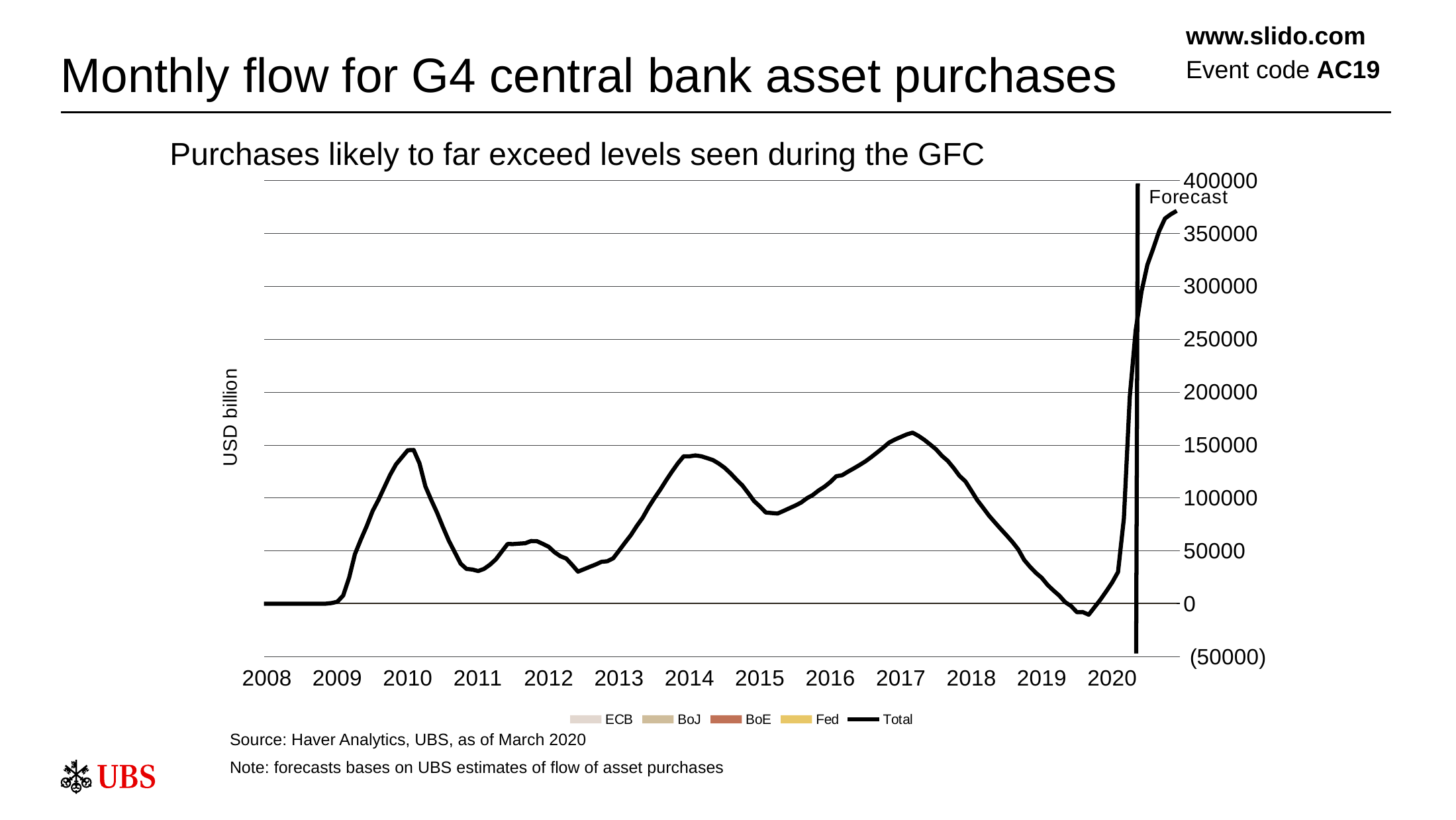

# Monthly flow for G4 central bank asset purchases
www.slido.com
Event code AC19
Purchases likely to far exceed levels seen during the GFC

### Chart

| Category | ECB | BoJ | BoE | Fed |  |  | Total |
|---|---|---|---|---|---|---|---|
| 39113 | 0.0 | 0.0 | 0.0 | 0.0 | None | None | 0.0 |
| 39141 | 0.0 | 0.0 | 0.0 | 0.0 | None | None | 0.0 |
| 39172 | 0.0 | 0.0 | 0.0 | 0.0 | None | None | 0.0 |
| 39202 | 0.0 | 0.0 | 0.0 | 0.0 | None | None | 0.0 |
| 39233 | 0.0 | 0.0 | 0.0 | 0.0 | None | None | 0.0 |
| 39263 | 0.0 | 0.0 | 0.0 | 0.0 | None | None | 0.0 |
| 39294 | 0.0 | 0.0 | 0.0 | 0.0 | None | None | 0.0 |
| 39325 | 0.0 | 0.0 | 0.0 | 0.0 | None | None | 0.0 |
| 39355 | 0.0 | 0.0 | 0.0 | 0.0 | None | None | 0.0 |
| 39386 | 0.0 | 0.0 | 0.0 | 0.0 | None | None | 0.0 |
| 39416 | 0.0 | 0.0 | 0.0 | 0.0 | None | None | 0.0 |
| 39447 | 0.0 | 0.0 | 0.0 | 0.0 | None | None | 0.0 |
| 39478 | 0.0 | 0.0 | 0.0 | 0.0 | None | None | 0.0 |
| 39507 | 0.0 | 0.0 | 0.0 | 0.0 | None | None | 0.0 |
| 39538 | 0.0 | 0.0 | 0.0 | 0.0 | None | None | 0.0 |
| 39568 | 0.0 | 0.0 | 0.0 | 0.0 | None | None | 0.0 |
| 39599 | 0.0 | 0.0 | 0.0 | 0.0 | None | None | 0.0 |
| 39629 | 0.0 | 0.0 | 0.0 | 0.0 | None | None | 0.0 |
| 39660 | 0.0 | 0.0 | 0.0 | 0.0 | None | None | 0.0 |
| 39691 | 0.0 | 0.0 | 0.0 | 0.0 | None | None | 0.0 |
| 39721 | 0.0 | 0.0 | 0.0 | 0.0 | None | None | 0.0 |
| 39752 | 0.0 | 0.0 | 0.0 | 0.0 | None | None | 0.0 |
| 39782 | 0.0 | 0.0 | 0.0 | 0.0 | None | None | 0.0 |
| 39813 | 583.4166666666666 | 583.4166666666666 | 583.4166666666666 | 583.4166666666666 | None | None | 583.4166666666666 |
| 39844 | 1853.5833333333333 | 1853.5833333333333 | 1853.5833333333333 | 1853.5833333333333 | None | None | 1853.5833333333333 |
| 39872 | 7758.166666666667 | 7758.166666666667 | 7758.166666666667 | 7758.166666666667 | None | None | 7758.166666666667 |
| 39903 | 24372.032752432227 | 24372.032752432227 | 24372.032752432227 | 22722.25 | None | None | 24372.032752432227 |
| 39933 | 46826.57410646097 | 46826.57410646097 | 46826.57410646097 | 41227.5 | None | None | 46826.57410646097 |
| 39964 | 60590.85170436414 | 60590.85170436414 | 60590.85170436414 | 51568.25 | None | None | 60590.85170436414 |
| 39994 | 73305.31833557562 | 73305.31833557562 | 73305.31833557562 | 60701.333333333336 | None | None | 73305.31833557562 |
| 40025 | 87477.52674391032 | 87477.52674391032 | 87477.52674391032 | 71327.75 | None | None | 87477.52674391032 |
| 40056 | 98067.888336383 | 98067.888336383 | 100898.85041680597 | 83042.16666666667 | None | None | 98067.888336383 |
| 40086 | 109978.19890333127 | 109978.19890333127 | 112078.59579171074 | 92006.08333333333 | None | None | 109978.19890333127 |
| 40117 | 121822.5788781356 | 121822.5788781356 | 123045.11704677147 | 100133.33333333333 | None | None | 121822.5788781356 |
| 40147 | 131720.01559796213 | 131720.01559796213 | 132018.63641053357 | 107924.83333333333 | None | None | 131720.01559796213 |
| 40178 | 138411.87913732047 | 138411.87913732047 | 137424.34627955995 | 112424.41666666667 | None | None | 138411.87913732047 |
| 40209 | 145083.6024293513 | 145083.6024293513 | 142967.42061698722 | 116595.75 | None | None | 145083.6024293513 |
| 40237 | 145306.0499318564 | 145306.0499318564 | 142497.9466383247 | 116159.58333333333 | None | None | 145306.0499318564 |
| 40268 | 132595.36735206688 | 132595.36735206688 | 129073.52912771466 | 104424.58333333333 | None | None | 132595.36735206688 |
| 40298 | 110896.00452931215 | 110896.00452931215 | 20689.811417394074 | 85919.33333333333 | None | None | 110896.00452931215 |
| 40329 | 97993.67388645932 | 97993.67388645932 | 17265.552718452735 | 75578.58333333333 | None | None | 97993.67388645932 |
| 40359 | 85936.85485348736 | 85936.85485348736 | 80122.65938515546 | 66445.5 | None | None | 85936.85485348736 |
| 40390 | 72346.27297536746 | 72346.27297536746 | 10131.112684535823 | 55819.083333333336 | None | None | 72346.27297536746 |
| 40421 | 59444.91980679608 | 59444.91980679608 | 8421.72668451737 | 44104.666666666664 | None | None | 59444.91980679608 |
| 40451 | 48697.10682330731 | 48697.10682330731 | 6205.119160079884 | 35140.75 | None | None | 48697.10682330731 |
| 40482 | 37910.509961256445 | 37910.509961256445 | 3362.2793086670536 | 27013.5 | None | None | 37910.509961256445 |
| 40512 | 32903.24840823142 | 32903.24840823142 | 2176.669137372235 | 23276.416666666668 | None | None | 32903.24840823142 |
| 40543 | 32316.91830663337 | 32316.91830663337 | 1264.3023520692266 | 23900.416666666668 | None | None | 32316.91830663337 |
| 40574 | 30859.723690081275 | 30859.723690081275 | -116.25629784489117 | 24162.75 | None | None | 30859.723690081275 |
| 40602 | 32952.31450034286 | 32952.31450034286 | -87.51887832217284 | 26327.416666666668 | None | None | 32952.31450034286 |
| 40633 | 36862.51570794806 | 36862.51570794806 | -49.4998900587325 | 30377.416666666668 | None | None | 36862.51570794806 |
| 40663 | 41938.401106180005 | 41938.401106180005 | -45.92150729195348 | 35675.666666666664 | None | None | 41938.401106180005 |
| 40694 | 49215.538451446504 | 49215.538451446504 | -57.01555712640459 | 43142.5 | None | None | 49215.538451446504 |
| 40724 | 56418.09536437777 | 56418.09536437777 | -51.086369091627596 | 50337.583333333336 | None | None | 56418.09536437777 |
| 40755 | 56366.41839137641 | 56366.41839137641 | -52.71464931139357 | 50337.583333333336 | None | None | 56366.41839137641 |
| 40786 | 56838.36485800625 | 56838.36485800625 | -51.73421145893153 | 50337.583333333336 | None | None | 56838.36485800625 |
| 40816 | 57139.3806887795 | 57139.3806887795 | -56.61001626844418 | 50337.583333333336 | None | None | 57139.3806887795 |
| 40847 | 59212.23229865191 | 59212.23229865191 | 52290.135988424874 | 50337.583333333336 | None | None | 59212.23229865191 |
| 40877 | 59115.97875308501 | 59115.97875308501 | 50911.00655315988 | 46283.166666666664 | None | None | 59115.97875308501 |
| 40908 | 56560.65614120173 | 56560.65614120173 | 47194.55930601645 | 40576.166666666664 | None | None | 56560.65614120173 |
| 40939 | 53820.71679960063 | 53820.71679960063 | 43913.987373672855 | 34872.333333333336 | None | None | 53820.71679960063 |
| 40968 | 48671.41437844257 | 48671.41437844257 | 38139.7986272922 | 27239.25 | None | None | 48671.41437844257 |
| 40999 | 44890.53893275646 | 44890.53893275646 | 33611.67178117281 | 19960.166666666668 | None | None | 44890.53893275646 |
| 41029 | 42679.4187318668 | 42679.4187318668 | 30558.54417423352 | 14661.916666666666 | None | None | 42679.4187318668 |
| 41060 | 36730.614936636666 | 36730.614936636666 | 23717.836092477737 | 7195.083333333333 | None | None | 36730.614936636666 |
| 41090 | 30329.868224060712 | 30329.868224060712 | 16522.016934671596 | 0.0 | None | None | 30329.868224060712 |
| 41121 | 32569.88751757946 | 32569.88751757946 | 17685.50058953536 | 0.0 | None | None | 32569.88751757946 |
| 41152 | 34851.42878241059 | 34851.42878241059 | 19515.82655823565 | 0.0 | None | None | 34851.42878241059 |
| 41182 | 37033.70810058198 | 37033.70810058198 | 21131.338820931345 | -286.0833333333333 | None | None | 37033.70810058198 |
| 41213 | 39584.62608534256 | 39584.62608534256 | 21482.726388202504 | 754.5 | None | None | 39584.62608534256 |
| 41243 | 40145.148555814405 | 40145.148555814405 | 21752.093345551955 | 3270.5833333333335 | None | None | 40145.148555814405 |
| 41274 | 42945.38234350698 | 42945.38234350698 | 24000.774814967084 | 7504.25 | None | None | 42945.38234350698 |
| 41305 | 50203.07985932276 | 50203.07985932276 | 29142.017286593968 | 15061.0 | None | None | 50203.07985932276 |
| 41333 | 57625.17790387832 | 57625.17790387832 | 12226.692592114407 | 22402.25 | None | None | 57625.17790387832 |
| 41364 | 64838.28947476226 | 64838.28947476226 | 40113.20043504399 | 30632.833333333332 | None | None | 64838.28947476226 |
| 41394 | 73395.77564870486 | 73395.77564870486 | 46746.58213946813 | 39505.583333333336 | None | None | 73395.77564870486 |
| 41425 | 81161.00260337233 | 81161.00260337233 | 52390.19870542986 | 45763.5 | None | None | 81161.00260337233 |
| 41455 | 90936.57235131574 | 90936.57235131574 | 6628.386418244411 | 53080.75 | None | None | 90936.57235131574 |
| 41486 | 99632.41049855415 | 99632.41049855415 | 5466.659586694416 | 60472.666666666664 | None | None | 99632.41049855415 |
| 41517 | 107712.89813575993 | 107712.89813575993 | 3637.8321739311336 | 67537.0 | None | None | 107712.89813575993 |
| 41547 | 116455.44680206501 | 116455.44680206501 | 2027.974532244322 | 75072.75 | None | None | 116455.44680206501 |
| 41578 | 124788.11173670909 | 124788.11173670909 | 83030.09829711045 | 82603.66666666667 | None | None | 124788.11173670909 |
| 41608 | 132648.15919819154 | 132648.15919819154 | 87703.53491589203 | 87702.08333333333 | None | None | 132648.15919819154 |
| 41639 | 139360.74357559608 | 139360.74357559608 | 91895.62427656366 | 91893.5 | None | None | 139360.74357559608 |
| 41670 | 139292.1894775441 | 139292.1894775441 | 89949.77138310052 | 89946.58333333333 | None | None | 139292.1894775441 |
| 41698 | 140161.45269798918 | 140161.45269798918 | 88393.6880497672 | 88390.5 | None | None | 140161.45269798918 |
| 41729 | 139332.69225029444 | 139332.69225029444 | -7.030191313018409 | 85347.58333333333 | None | None | 139332.69225029444 |
| 41759 | 137599.26833323805 | 137599.26833323805 | -6.519648606120977 | 81902.08333333333 | None | None | 137599.26833323805 |
| 41790 | 135721.59002446313 | 135721.59002446313 | -6.519648606120977 | 78617.16666666667 | None | None | 135721.59002446313 |
| 41820 | 132399.20460225493 | 132399.20460225493 | -6.390689563512908 | 74778.25 | None | None | 132399.20460225493 |
| 41851 | 128318.5927557761 | 128318.5927557761 | -6.264273705907731 | 70073.66666666667 | None | None | 128318.5927557761 |
| 41882 | 123101.77774853623 | 123101.77774853623 | -6.264273705907731 | 64595.166666666664 | None | None | 123101.77774853623 |
| 41912 | 117254.17926300885 | 117254.17926300885 | -1314.2742726190695 | 60604.416666666664 | None | None | 117254.17926300885 |
| 41943 | 111828.53116315258 | 111325.00096048592 | -29.865969395759446 | 54054.166666666664 | None | None | 111828.5311631526 |
| 41973 | 104607.92011453169 | 102711.55697686503 | -29.865969395759446 | 46439.666666666664 | None | None | 104607.9201145317 |
| 42004 | 97003.55649738976 | 93744.47863363975 | 37984.717363937576 | 38014.583333333336 | None | None | 97003.55649738974 |
| 42035 | 91920.53392840561 | 87576.31437590561 | -27.216060249787308 | 32404.75 | None | None | 91920.53392840561 |
| 42063 | 86221.10415889414 | 80733.40736889414 | -27.216060249787308 | 26619.583333333332 | None | None | 86221.10415889416 |
| 42094 | 85680.85760558979 | 74672.44662358979 | 21411.90362060128 | 21431.916666666668 | None | None | 85680.85760558979 |
| 42124 | 85233.70125788292 | 68806.17685588292 | 15984.653620601275 | 16004.666666666666 | None | None | 85233.70125788292 |
| 42155 | 87646.24856600858 | 65357.684467758576 | 13011.653620601275 | 13031.666666666666 | None | None | 87646.24856600858 |
| 42185 | 90212.53775255654 | 62013.9473392232 | 9533.320287267943 | 9553.333333333334 | None | None | 90212.53775255654 |
| 42216 | 92711.24479274254 | 58894.9103774092 | 6845.98695393461 | 6866.0 | None | None | 92711.24479274254 |
| 42247 | 95572.46067726686 | 56963.271523183525 | 5260.153620601277 | 5280.166666666667 | None | None | 95572.46067726686 |
| 42277 | 99683.5222215412 | 55178.91211512455 | 743.2970805616924 | 2021.25 | None | None | 99683.5222215412 |
| 42308 | 102700.08365055922 | 52732.141073559214 | -1.4057913609660015 | 0.0 | None | None | 102700.08365055922 |
| 42338 | 107085.24093600208 | 52911.75462733542 | -1.4057913609660015 | 0.0 | None | None | 107085.24093600208 |
| 42369 | 110605.06742681001 | 53238.84221706002 | -1.031259525760009 | 0.0 | None | None | 110605.06742681001 |
| 42400 | 115038.61004052675 | 53109.332057443426 | -505.8855006632982 | 0.0 | None | None | 115038.61004052675 |
| 42429 | 120469.82832361222 | 53940.56027427888 | -5.79022173423338 | 0.0 | None | None | 120469.82832361222 |
| 42460 | 121457.46681269485 | 54779.20151936152 | -5.79022173423338 | 0.0 | None | None | 121457.46681269485 |
| 42490 | 124810.17112660786 | 55509.83266477453 | -5.79022173423338 | 0.0 | None | None | 124810.17112660786 |
| 42521 | 127919.55688449656 | 56438.732942496565 | -5.79022173423338 | 0.0 | None | None | 127919.55688449656 |
| 42551 | 131210.3830797151 | 57676.69750054842 | -5.79022173423338 | 0.0 | None | None | 131210.3830797151 |
| 42582 | 134702.46177713276 | 59360.74236963279 | -5.79022173423338 | 0.0 | None | None | 134702.46177713276 |
| 42613 | 138756.31307649112 | 62555.04968674113 | 1137.9963471243816 | 0.0 | None | None | 138756.31307649112 |
| 42643 | 143120.34920482428 | 64862.79910532428 | 2021.066784456453 | 0.0 | None | None | 143120.3492048243 |
| 42674 | 147544.12636957757 | 67404.54525082758 | 3127.2651288036936 | 0.0 | None | None | 147544.12636957757 |
| 42704 | 152330.88357081873 | 70101.9966049854 | 4356.703703487762 | 0.0 | None | None | 152330.88357081873 |
| 42735 | 155249.9428018455 | 72238.28776317883 | 5546.656719827526 | 0.0 | None | None | 155249.9428018455 |
| 42766 | 157628.07109834254 | 72742.88578209252 | 5759.69500258883 | 0.0 | None | None | 157628.07109834254 |
| 42794 | 160036.89063776884 | 73755.28480651883 | 6501.325713418726 | 0.0 | None | None | 160036.89063776884 |
| 42825 | 161693.3042194373 | 73932.8112891873 | 7205.013411488447 | 0.0 | None | None | 161693.3042194373 |
| 42855 | 158680.83078175655 | 73369.02654592322 | 7327.494227746141 | 0.0 | None | None | 158680.83078175655 |
| 42886 | 154892.07995121018 | 71859.6454959602 | 7329.865326211394 | 0.0 | None | None | 154892.0799512102 |
| 42916 | 150510.3027893555 | 69602.00375885553 | 7328.904403725807 | 0.0 | None | None | 150510.30278935554 |
| 42947 | 145910.14725783863 | 66636.5633760053 | 7328.904403725807 | 0.0 | None | None | 145910.14725783863 |
| 42978 | 139788.01231010782 | 61246.958591274495 | 5482.073793416414 | 0.0 | None | None | 139788.01231010782 |
| 43008 | 134975.98115046695 | 58170.60534855029 | 5866.140065100586 | 0.0 | None | None | 134975.98115046695 |
| 43039 | 128197.04909381506 | 53126.1482673984 | 4219.297548974204 | 0.0 | None | None | 128197.04909381506 |
| 43069 | 120792.6669202082 | 47289.157590874864 | 2980.4956784099854 | -1217.0 | None | None | 120792.6669202082 |
| 43100 | 115652.66285002635 | 42531.652728776346 | 163.63808913790172 | -1626.0833333333333 | None | None | 115652.66285002636 |
| 43131 | 106946.64087156706 | 38277.65630248371 | -1398.583767236556 | -3475.1666666666665 | None | None | 106946.64087156706 |
| 43159 | 98053.32664573948 | 33418.0379070728 | -3702.1430903288497 | -4537.0 | None | None | 98053.32664573948 |
| 43190 | 90817.73112580448 | 30155.500012971133 | -4819.33078839857 | -4950.5 | None | None | 90817.73112580448 |
| 43220 | 83359.95312147666 | 25161.707150226655 | -7553.6463931837025 | -6706.0 | None | None | 83359.95312147666 |
| 43251 | 76997.57480532248 | 21449.650671655807 | -9776.494154727052 | -9747.25 | None | None | 76997.57480532248 |
| 43281 | 70732.81331975624 | 17984.269422006233 | -11790.109656193987 | -11759.833333333334 | None | None | 70732.81331975624 |
| 43312 | 64705.15583447079 | 14846.10785938746 | -30.276322860651977 | -14268.166666666666 | None | None | 64705.15583447079 |
| 43343 | 58398.944225645355 | 11070.958673895359 | -17580.362283127204 | -18253.666666666668 | None | None | 58398.944225645355 |
| 43373 | 51346.73363115195 | 7347.500769568618 | -20525.275434730233 | -20472.333333333332 | None | None | 51346.733631151954 |
| 43404 | 41454.14384218077 | 2133.2504955974473 | -25162.179524417108 | -25104.25 | None | 0.0 | 41454.14384218077 |
| 43434 | 34935.57309520818 | 283.80163862486006 | -26669.39956187029 | -26620.833333333332 | None | 0.0 | 34935.57309520818 |
| 43465 | 29201.58242869866 | -1890.5501556346717 | -28661.827927964874 | -28607.166666666668 | None | None | 29201.58242869866 |
| 43496 | 24478.460855688754 | -3313.170785644572 | -29826.941570347768 | -29759.75 | None | None | 24478.460855688754 |
| 43524 | 17735.66506313346 | -7038.881117366534 | -33108.44157034777 | -33041.25 | None | None | 17735.665063133463 |
| 43555 | 12443.092751666598 | -9099.023370333402 | -34481.858237014436 | -34414.666666666664 | None | None | 12443.092751666602 |
| 43585 | 7635.839656689284 | -10752.383998227382 | -35486.25473080569 | -35274.333333333336 | None | None | 7635.839656689284 |
| 43616 | 1445.6185039398679 | -13885.576083726803 | -37854.31887313693 | -37798.75 | None | None | 1445.6185039398697 |
| 43646 | -2180.184283760829 | -14493.087593177497 | -38106.9345479968 | -38050.083333333336 | None | None | -2180.184283760831 |
| 43677 | -8011.212585838615 | -17256.890910588616 | -59.76024512517176 | -39750.666666666664 | None | None | -8011.212585838613 |
| 43708 | -7912.077090568168 | -14899.218890234835 | -36470.463576741175 | -36410.166666666664 | None | None | -7912.0770905681675 |
| 43738 | -10378.571602897162 | -14477.519355897162 | -546.707562465387 | -35007.75 | None | None | -10378.571602897162 |
| 43769 | -3252.159232146425 | -6023.711388146425 | 19.207682574795097 | -26516.416666666668 | None | None | -3252.159232146423 |
| 43799 | 3845.4721163005647 | 306.05832696723155 | 12.014519300724837 | -19535.416666666668 | None | None | 3845.4721163005634 |
| 43830 | 11802.740007579423 | 8232.442857912756 | -10744.84911961709 | -10755.0 | None | None | 11802.740007579423 |
| 43861 | 20081.424434847708 | 14393.81934768104 | -3769.217457918849 | -3790.5 | None | None | 20081.424434847708 |
| 43890 | 29943.94147025499 | 22216.241660588323 | 4699.699208747818 | 4678.416666666667 | None | None | 29943.94147025499 |
| 43921 | 80682.30150892377 | 66758.81073109045 | 49572.615875414485 | 49551.333333333336 | None | None | 80682.30150892379 |
| 43951 | 195467.29304135306 | 164001.35671560306 | 147053.3284254778 | 140887.58333333326 | None | None | 195467.29304135306 |
| 43982 | 258398.95748865773 | 212236.6123205744 | 195535.26716529854 | 185203.2499999999 | None | None | 258398.95748865773 |
| 44012 | 295117.6142573397 | 234686.112185923 | 218362.523865189 | 202883.83333333326 | None | None | 295117.6142573396 |
| 44043 | 320380.3232329128 | 249641.70376916282 | 233327.05498963088 | 214759.4166666666 | None | None | 320380.3232329128 |
| 44074 | 335767.9679548932 | 258244.98685072653 | 241946.0808300621 | 221321.08333333326 | None | None | 335767.9679548932 |
| 44104 | 352087.3533783537 | 265343.946949187 | 249169.2177973258 | 228053.9999999999 | None | None | 352087.3533783537 |
| 44135 | 364119.11737522756 | 268264.88621772756 | 252165.53997530584 | 231611.2499999999 | None | None | 364119.11737522756 |
| 44165 | 368161.9320910586 | 269916.9775268919 | 253841.9831385799 | 233280.4999999999 | None | None | 368161.93209105864 |
| 44196 | 371369.0618332628 | 270402.2954990961 | 254132.05518468944 | 233562.1666666666 | None | None | 371369.06183326273 |
Source: Haver Analytics, UBS, as of March 2020
Note: forecasts bases on UBS estimates of flow of asset purchases